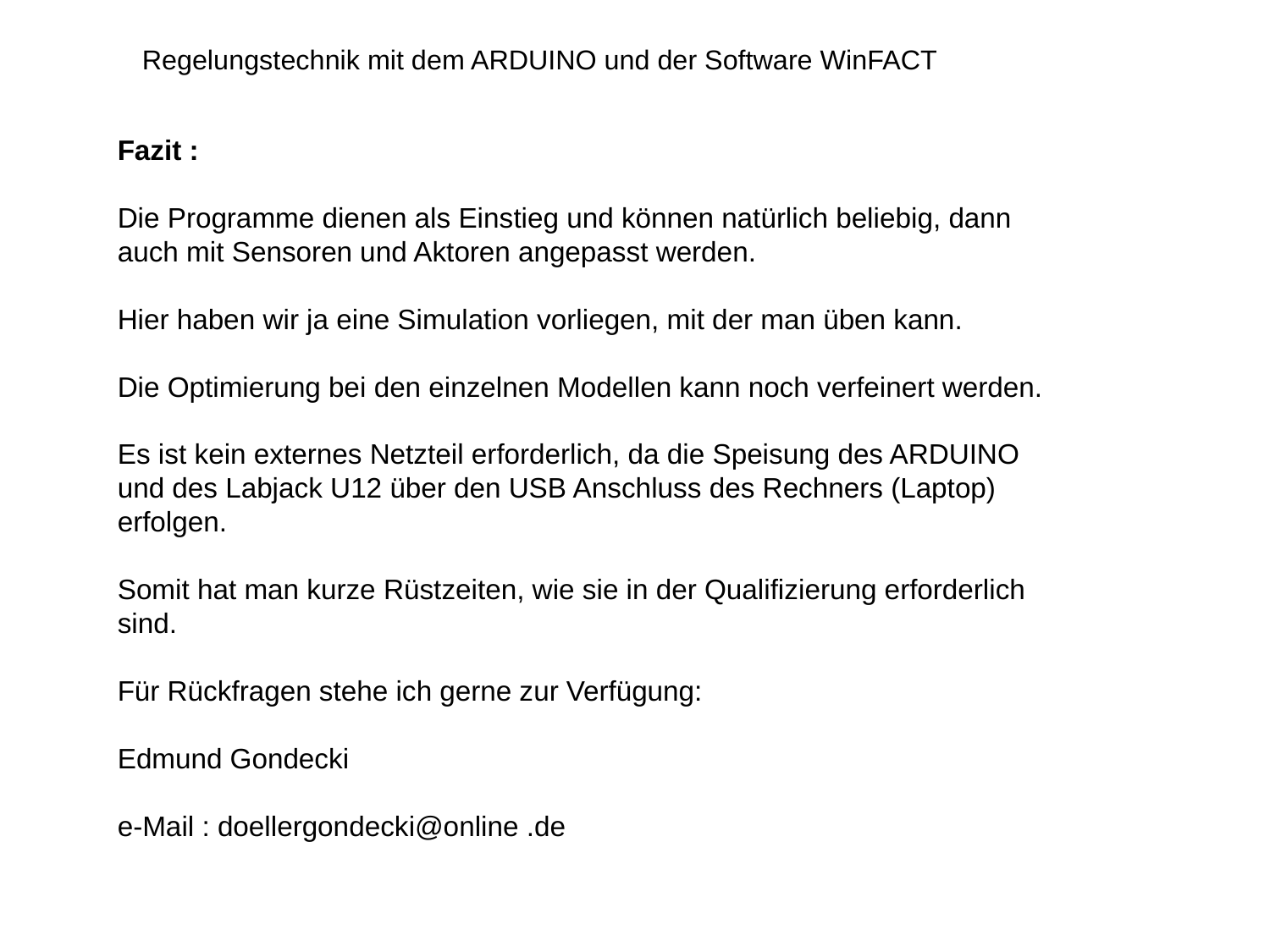

Regelungstechnik mit dem ARDUINO und der Software WinFACT
Fazit :

Die Programme dienen als Einstieg und können natürlich beliebig, dann auch mit Sensoren und Aktoren angepasst werden.

Hier haben wir ja eine Simulation vorliegen, mit der man üben kann.

Die Optimierung bei den einzelnen Modellen kann noch verfeinert werden.

Es ist kein externes Netzteil erforderlich, da die Speisung des ARDUINO und des Labjack U12 über den USB Anschluss des Rechners (Laptop) erfolgen.

Somit hat man kurze Rüstzeiten, wie sie in der Qualifizierung erforderlich sind.

Für Rückfragen stehe ich gerne zur Verfügung:

Edmund Gondecki

e-Mail : doellergondecki@online .de